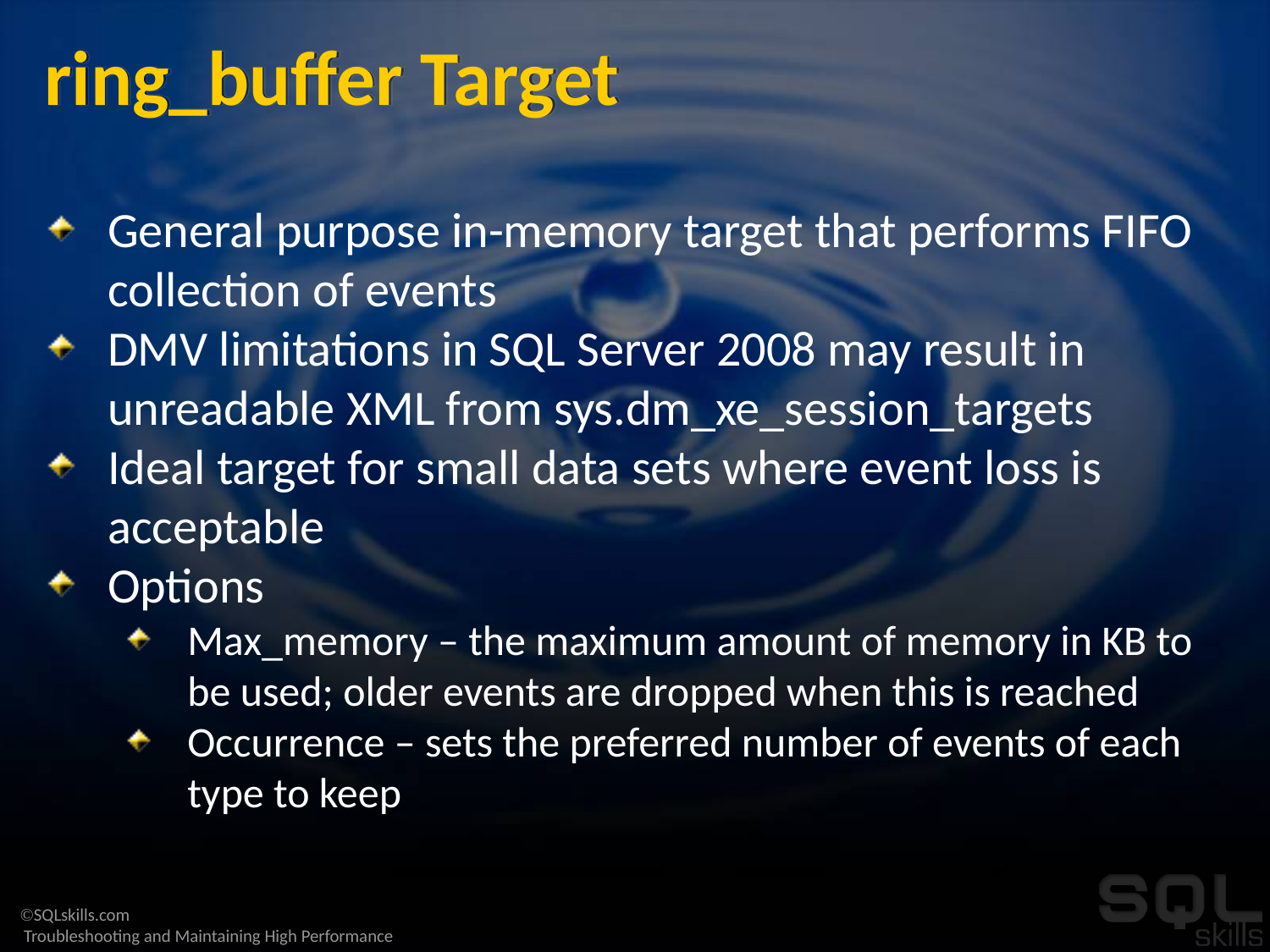

# ring_buffer Target
General purpose in-memory target that performs FIFO collection of events
DMV limitations in SQL Server 2008 may result in unreadable XML from sys.dm_xe_session_targets
Ideal target for small data sets where event loss is acceptable
Options
Max_memory – the maximum amount of memory in KB to be used; older events are dropped when this is reached
Occurrence – sets the preferred number of events of each type to keep